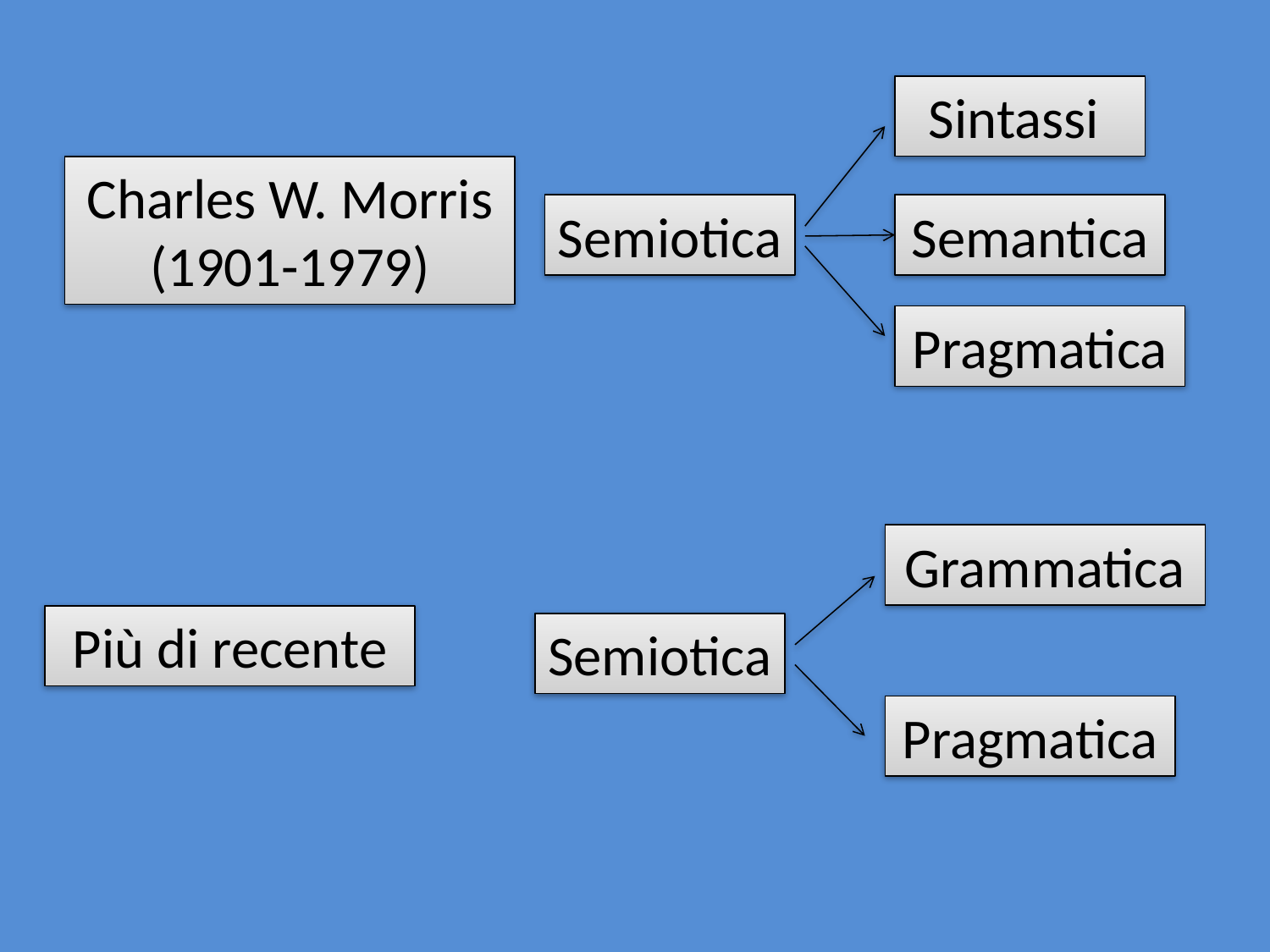

Sintassi
Charles W. Morris (1901-1979)
Semiotica
Semantica
Pragmatica
Grammatica
Più di recente
Semiotica
Pragmatica